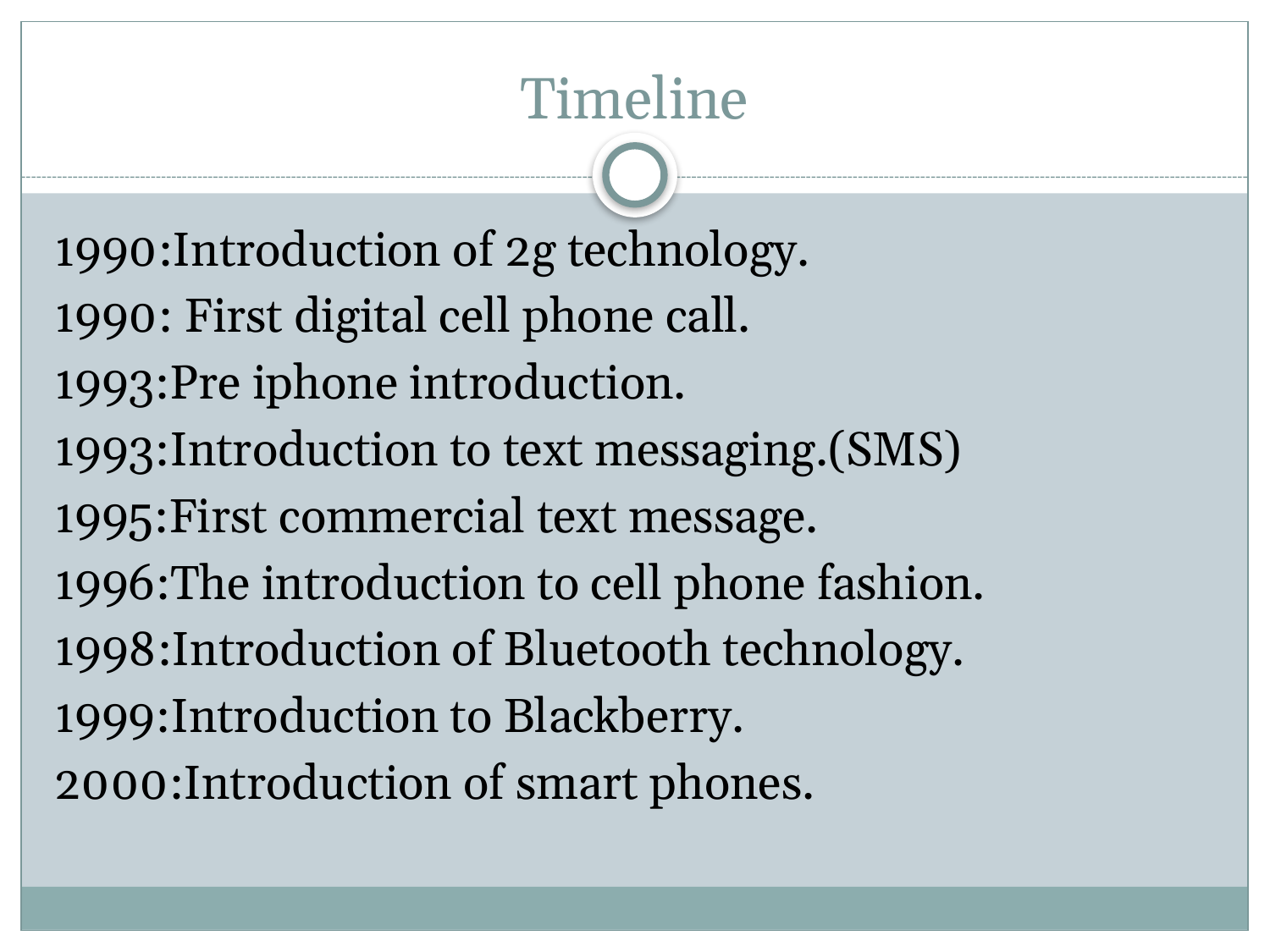

# Timeline
1990:Introduction of 2g technology.
1990: First digital cell phone call.
1993:Pre iphone introduction.
1993:Introduction to text messaging.(SMS)
1995:First commercial text message.
1996:The introduction to cell phone fashion.
1998:Introduction of Bluetooth technology.
1999:Introduction to Blackberry.
2000:Introduction of smart phones.